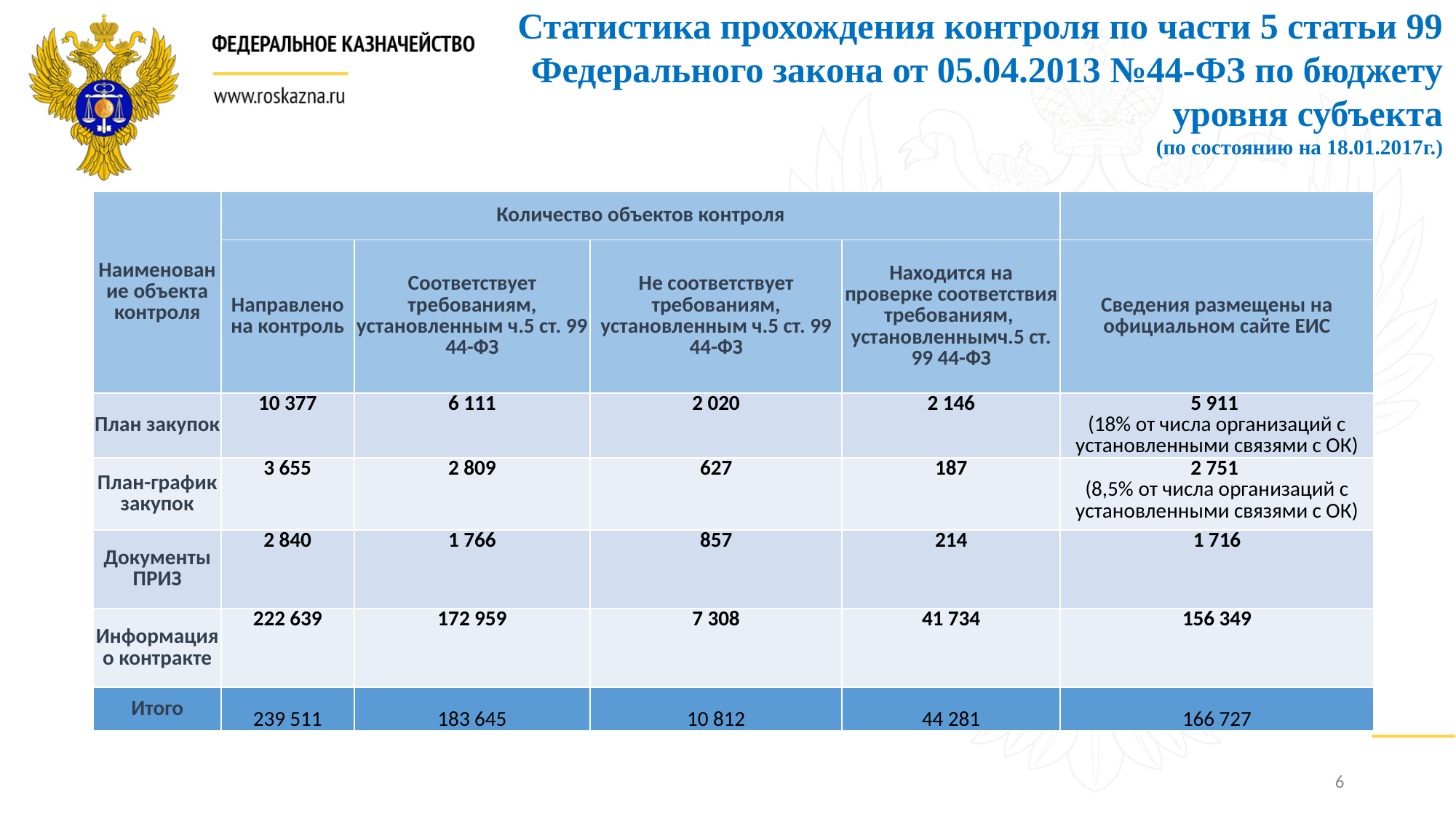

Статистика прохождения контроля по части 5 статьи 99 Федерального закона от 05.04.2013 №44-ФЗ по бюджету уровня субъекта
(по состоянию на 18.01.2017г.)

| Наименование объекта контроля | Количество объектов контроля |  |  |  |  |
| --- | --- | --- | --- | --- | --- |
|  | Направлено на контроль | Соответствует требованиям, установленным ч.5 ст. 99 44-ФЗ | Не соответствует требованиям, установленным ч.5 ст. 99 44-ФЗ | Находится на проверке соответствия требованиям, установленнымч.5 ст. 99 44-ФЗ | Сведения размещены на официальном сайте ЕИС |
| План закупок | 10 377 | 6 111 | 2 020 | 2 146 | 5 911 (18% от числа организаций с установленными связями с ОК) |
| План-график закупок | 3 655 | 2 809 | 627 | 187 | 2 751 (8,5% от числа организаций с установленными связями с ОК) |
| Документы ПРИЗ | 2 840 | 1 766 | 857 | 214 | 1 716 |
| Информация о контракте | 222 639 | 172 959 | 7 308 | 41 734 | 156 349 |
| Итого | 239 511 | 183 645 | 10 812 | 44 281 | 166 727 |
6